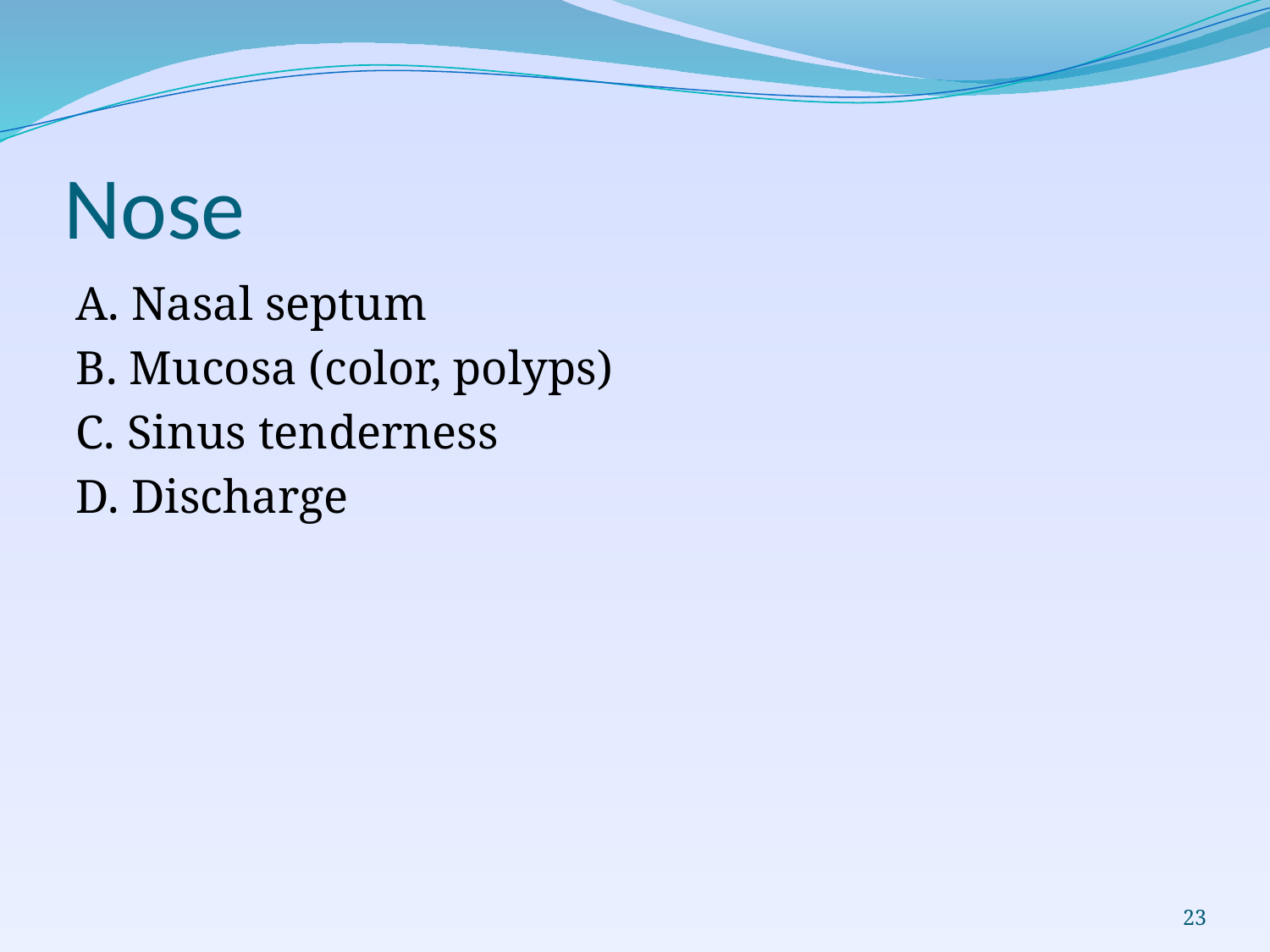

# Nose
A. Nasal septum
B. Mucosa (color, polyps)
C. Sinus tenderness
D. Discharge
23